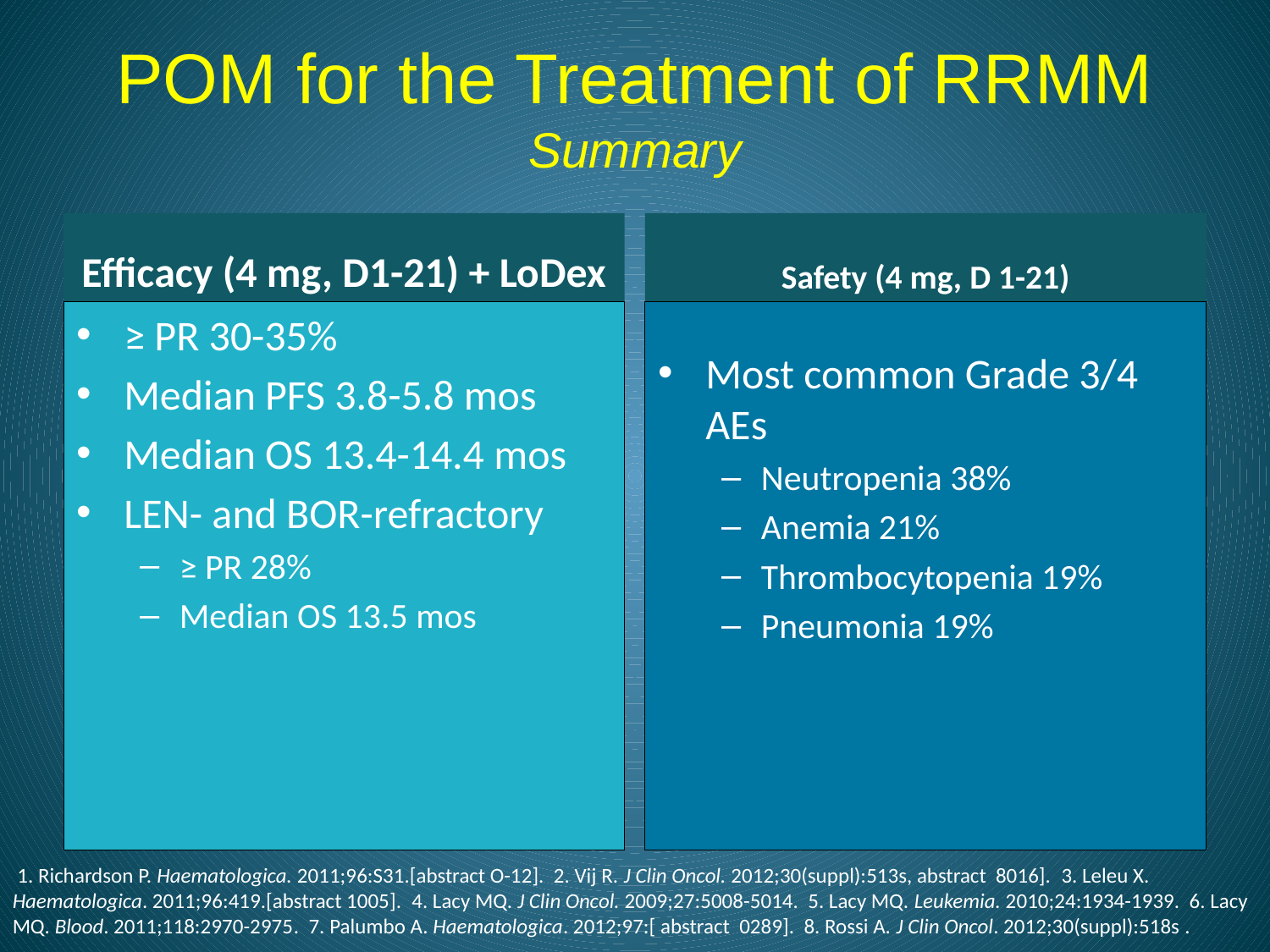

# POM for the Treatment of RRMM Summary
Efficacy (4 mg, D1-21) + LoDex

Safety (4 mg, D 1-21)
≥ PR 30-35%
Median PFS 3.8-5.8 mos
Median OS 13.4-14.4 mos
LEN- and BOR-refractory
≥ PR 28%
Median OS 13.5 mos

Most common Grade 3/4 AEs
Neutropenia 38%
Anemia 21%
Thrombocytopenia 19%
Pneumonia 19%
 1. Richardson P. Haematologica. 2011;96:S31.[abstract O-12].  2. Vij R. J Clin Oncol. 2012;30(suppl):513s, abstract  8016].  3. Leleu X. Haematologica. 2011;96:419.[abstract 1005].  4. Lacy MQ. J Clin Oncol. 2009;27:5008-5014.  5. Lacy MQ. Leukemia. 2010;24:1934-1939.  6. Lacy MQ. Blood. 2011;118:2970-2975.  7. Palumbo A. Haematologica. 2012;97:[ abstract  0289].  8. Rossi A. J Clin Oncol. 2012;30(suppl):518s .